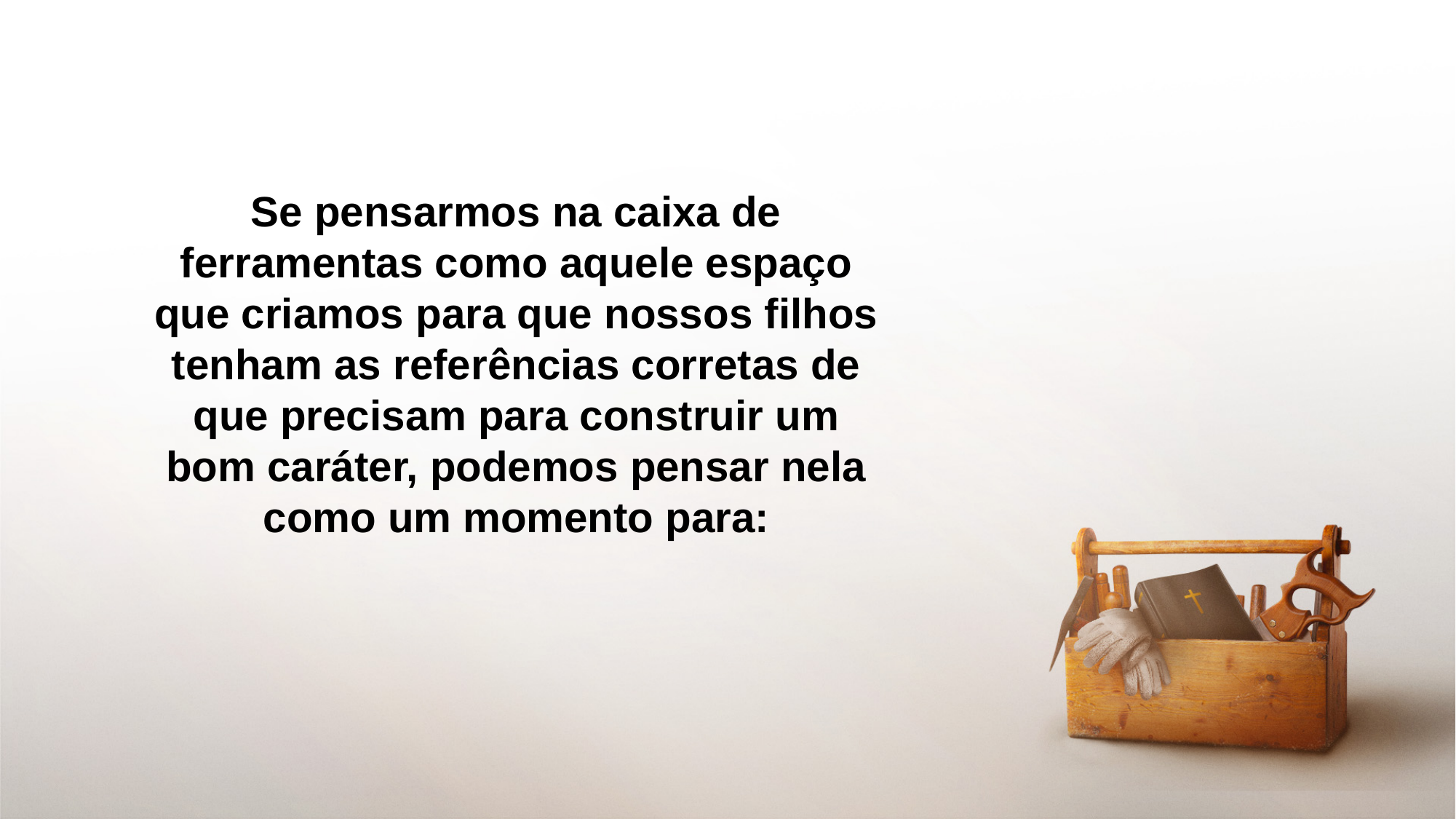

Se pensarmos na caixa de ferramentas como aquele espaço que criamos para que nossos filhos tenham as referências corretas de que precisam para construir um bom caráter, podemos pensar nela como um momento para: